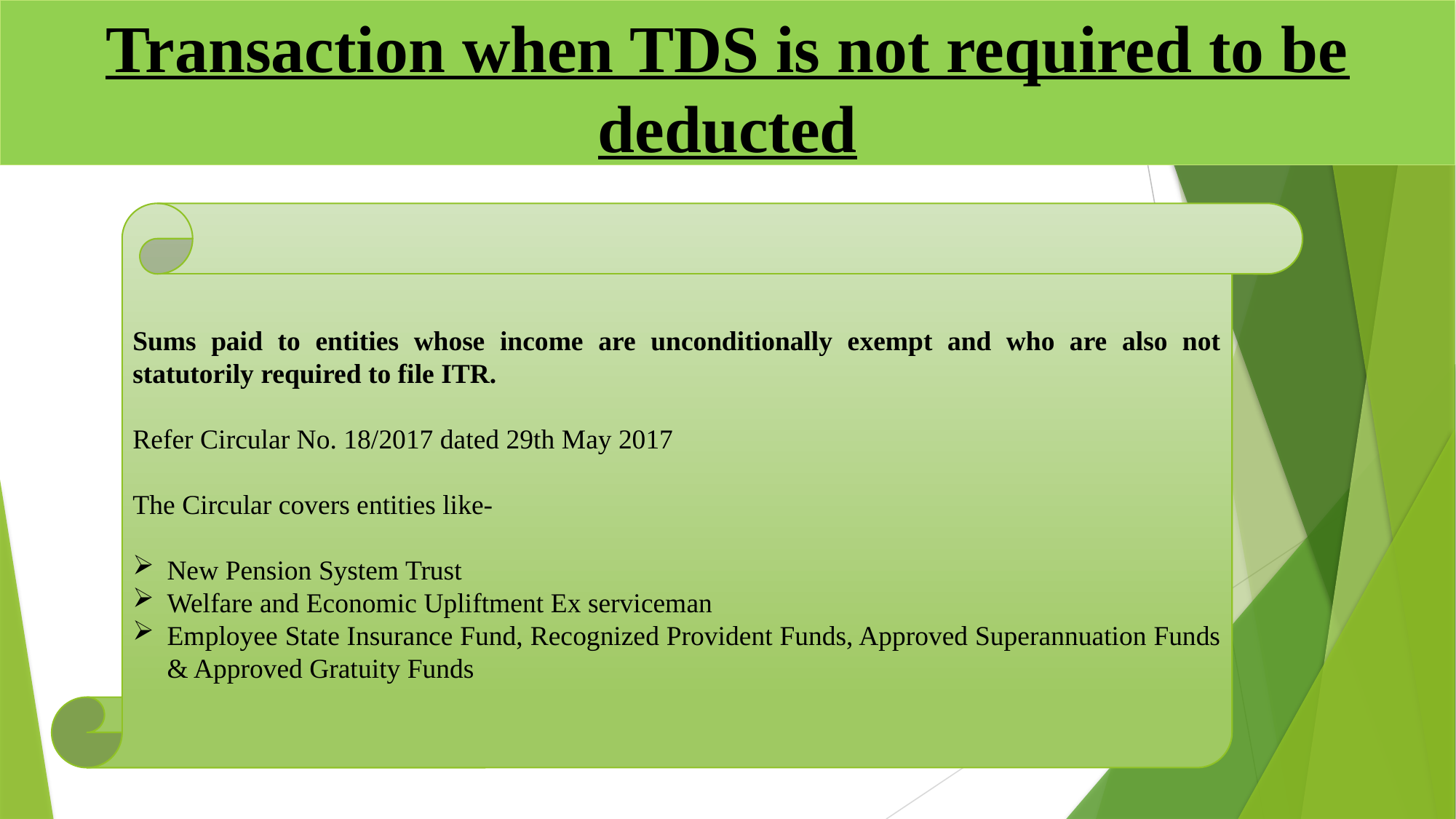

# Transaction when TDS is not required to be deducted

Sums paid to entities whose income are unconditionally exempt and who are also not statutorily required to file ITR.

Refer Circular No. 18/2017 dated 29th May 2017

The Circular covers entities like-

New Pension System Trust
Welfare and Economic Upliftment Ex serviceman
Employee State Insurance Fund, Recognized Provident Funds, Approved Superannuation Funds & Approved Gratuity Funds